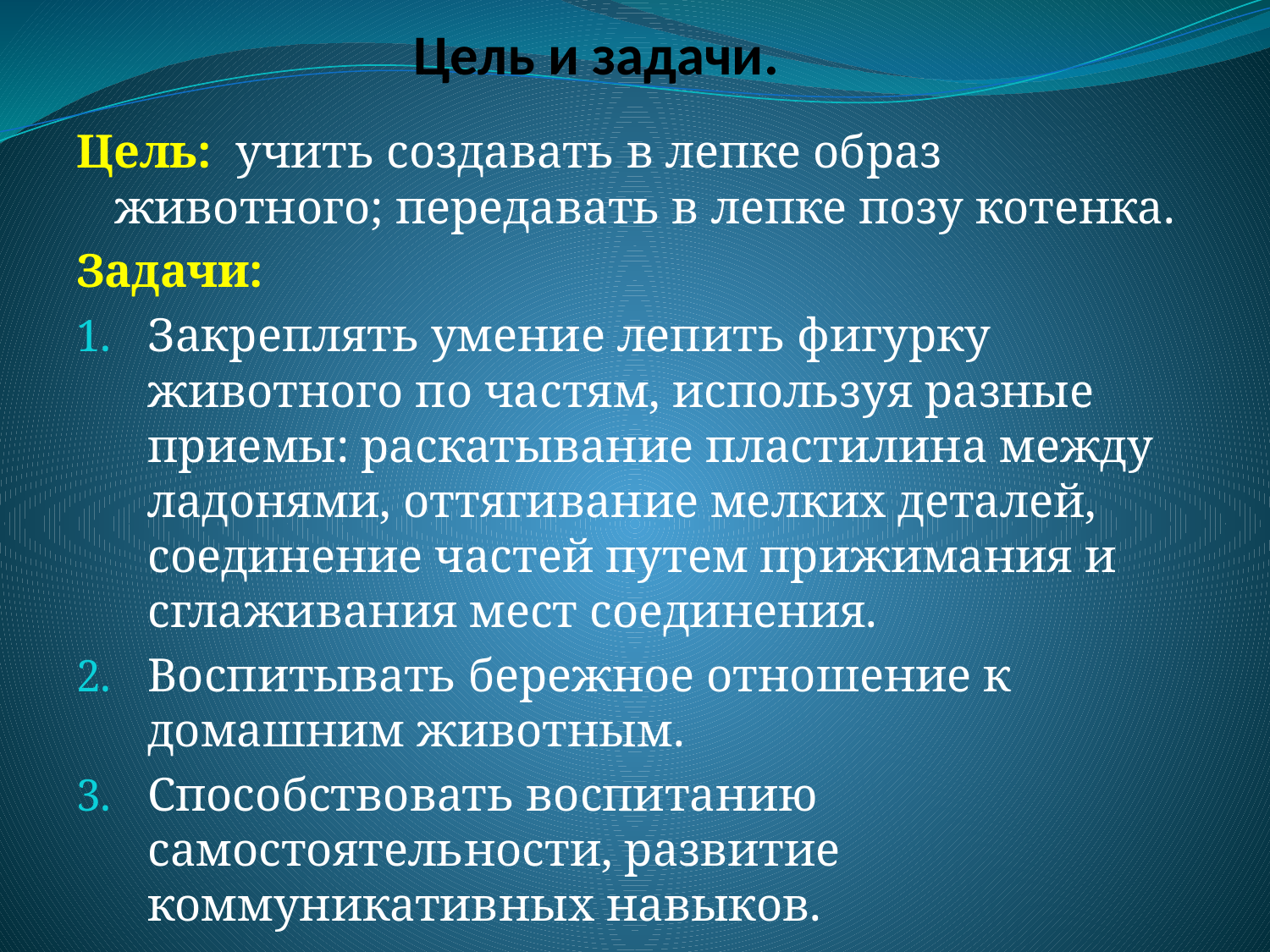

# Цель и задачи.
Цель:  учить создавать в лепке образ животного; передавать в лепке позу котенка.
Задачи:
Закреплять умение лепить фигурку животного по частям, используя разные приемы: раскатывание пластилина между ладонями, оттягивание мелких деталей, соединение частей путем прижимания и сглаживания мест соединения.
Воспитывать бережное отношение к домашним животным.
Способствовать воспитанию самостоятельности, развитие коммуникативных навыков.